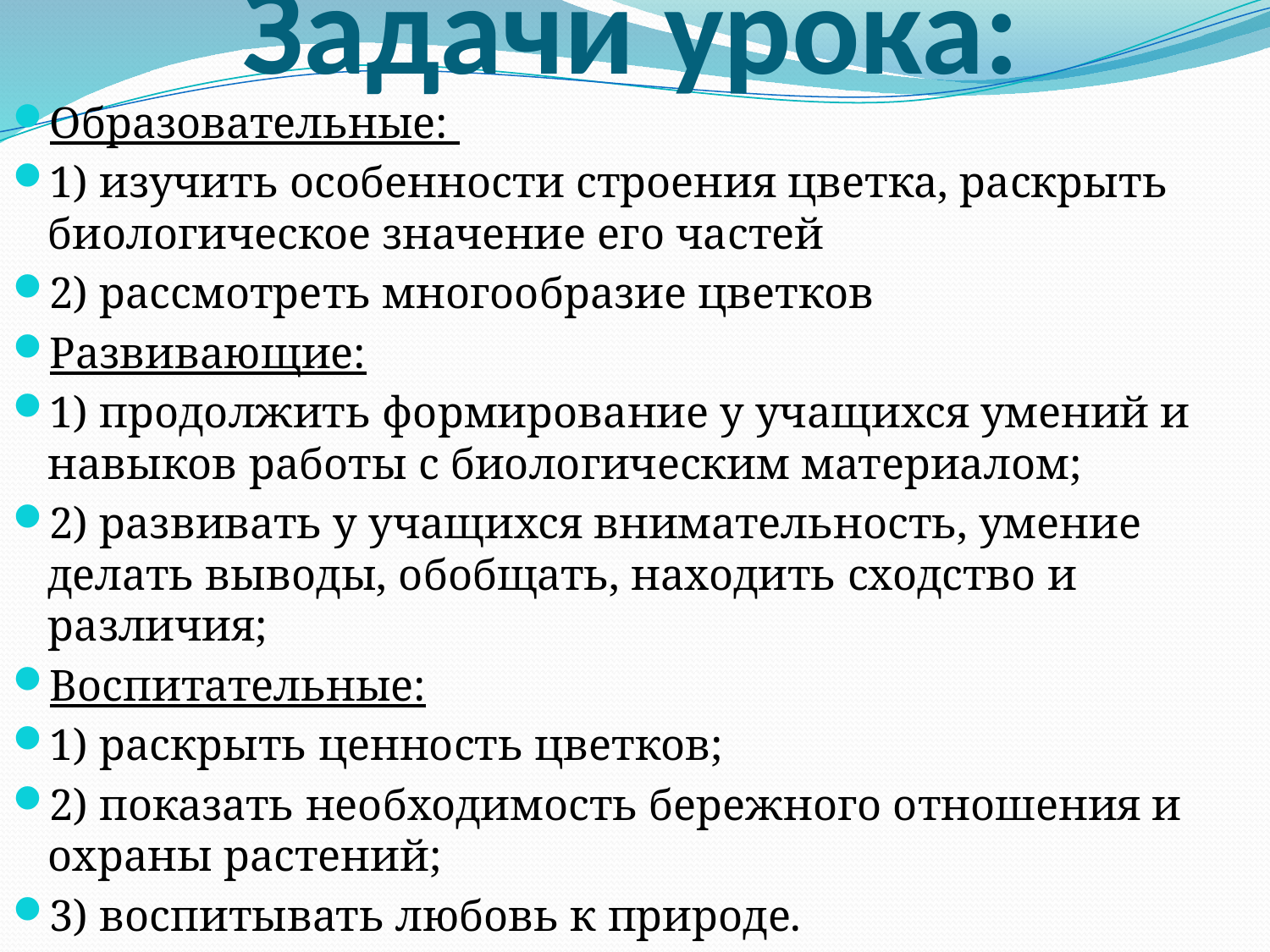

# Задачи урока:
Образовательные:
1) изучить особенности строения цветка, раскрыть биологическое значение его частей
2) рассмотреть многообразие цветков
Развивающие:
1) продолжить формирование у учащихся умений и навыков работы с биологическим материалом;
2) развивать у учащихся внимательность, умение делать выводы, обобщать, находить сходство и различия;
Воспитательные:
1) раскрыть ценность цветков;
2) показать необходимость бережного отношения и охраны растений;
3) воспитывать любовь к природе.